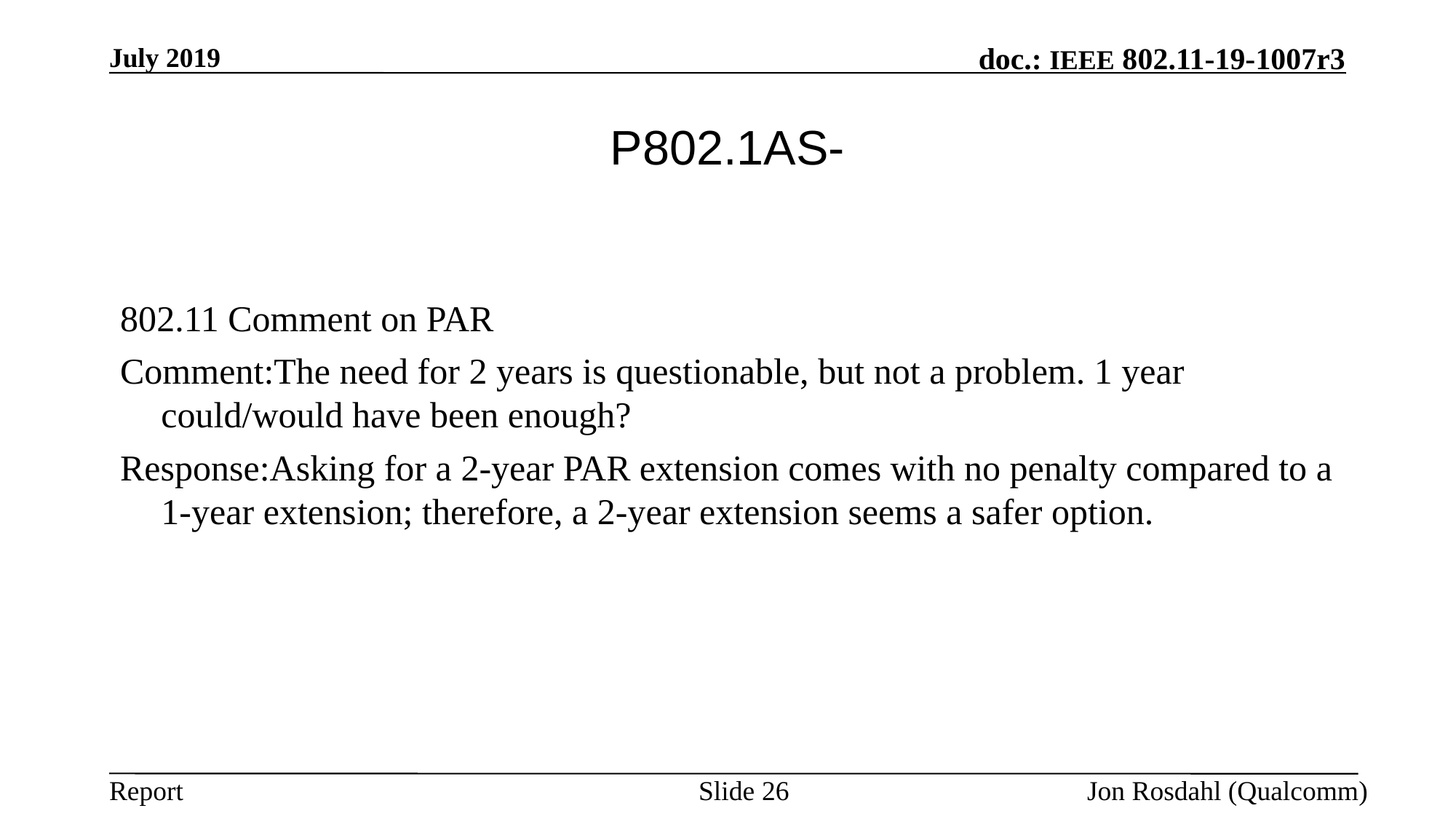

July 2019
# P802.1AS-

802.11 Comment on PAR
Comment:The need for 2 years is questionable, but not a problem. 1 year could/would have been enough?
Response:Asking for a 2-year PAR extension comes with no penalty compared to a 1-year extension; therefore, a 2-year extension seems a safer option.

Slide 26
Jon Rosdahl (Qualcomm)